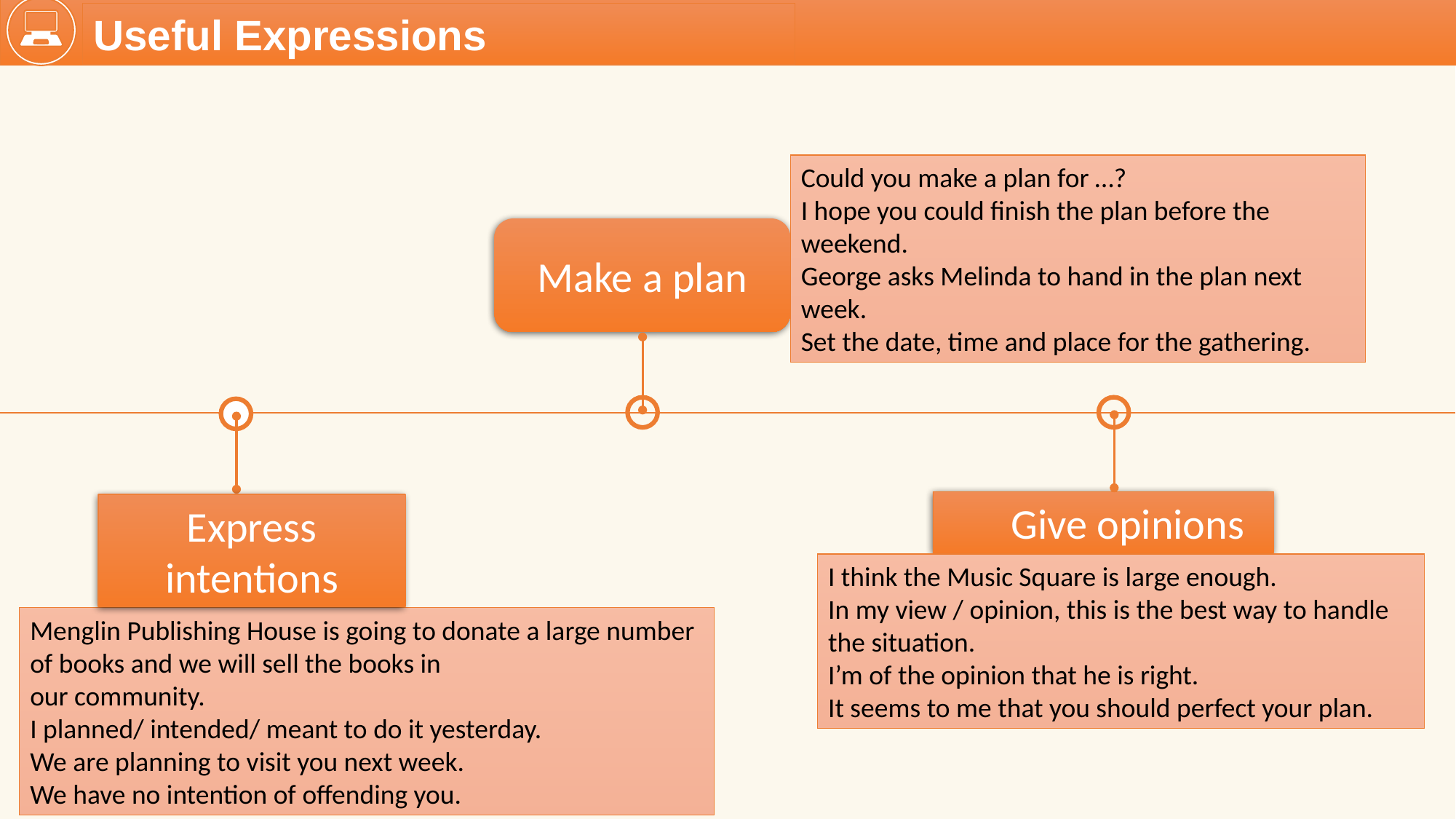

Useful Expressions
Could you make a plan for …?
I hope you could finish the plan before the weekend.
George asks Melinda to hand in the plan next week.
Set the date, time and place for the gathering.
Make a plan

       Give opinions
I think the Music Square is large enough.
In my view / opinion, this is the best way to handle the situation.
I’m of the opinion that he is right.
It seems to me that you should perfect your plan.
Express intentions
Menglin Publishing House is going to donate a large number of books and we will sell the books in
our community.
I planned/ intended/ meant to do it yesterday.
We are planning to visit you next week.
We have no intention of offending you.